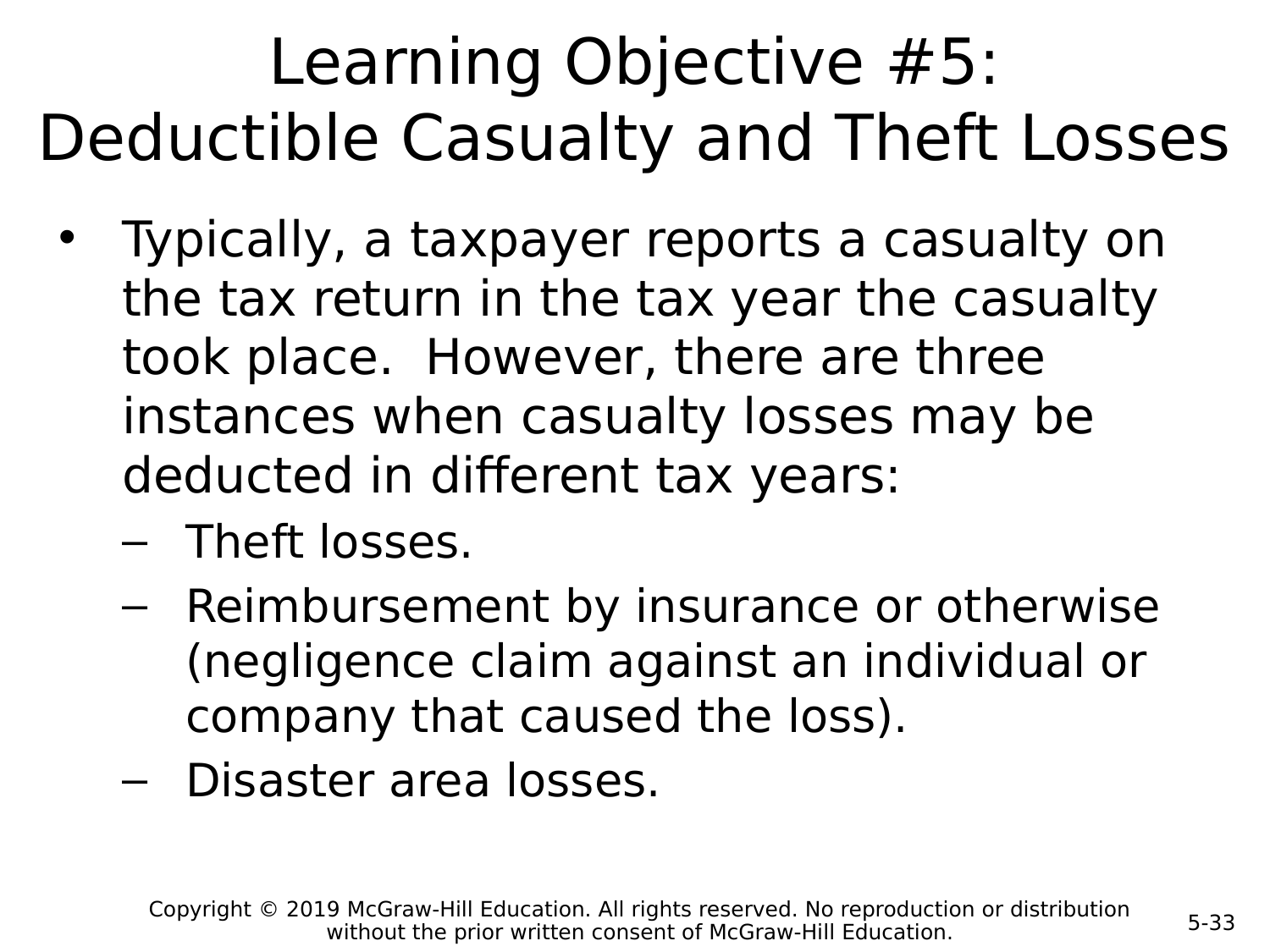

# Learning Objective #5: Deductible Casualty and Theft Losses
Typically, a taxpayer reports a casualty on the tax return in the tax year the casualty took place.  However, there are three instances when casualty losses may be deducted in different tax years:
Theft losses.
Reimbursement by insurance or otherwise (negligence claim against an individual or company that caused the loss).
Disaster area losses.